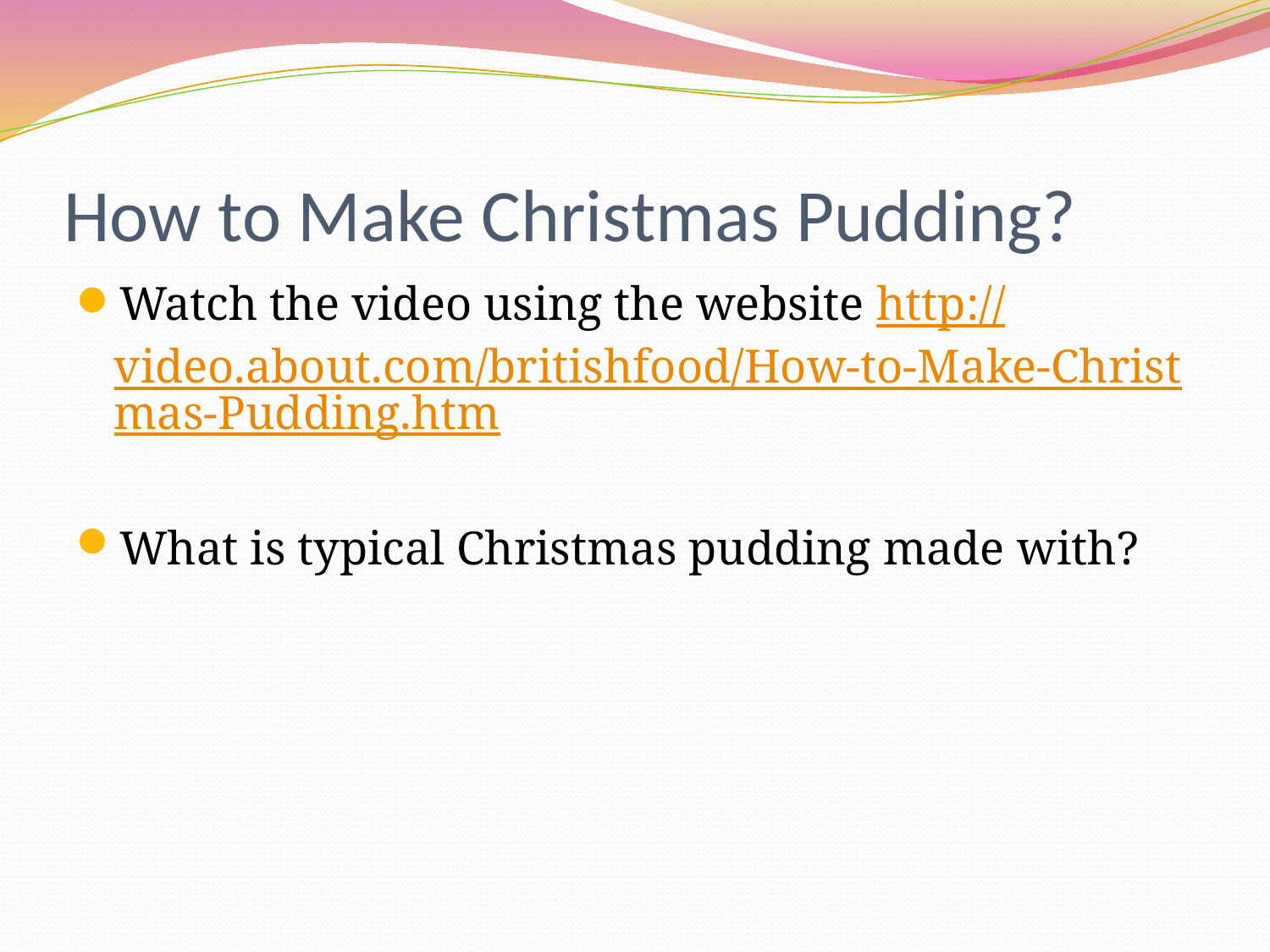

# How to Make Christmas Pudding?
Watch the video using the website http://video.about.com/britishfood/How-to-Make-Christmas-Pudding.htm

What is typical Christmas pudding made with?